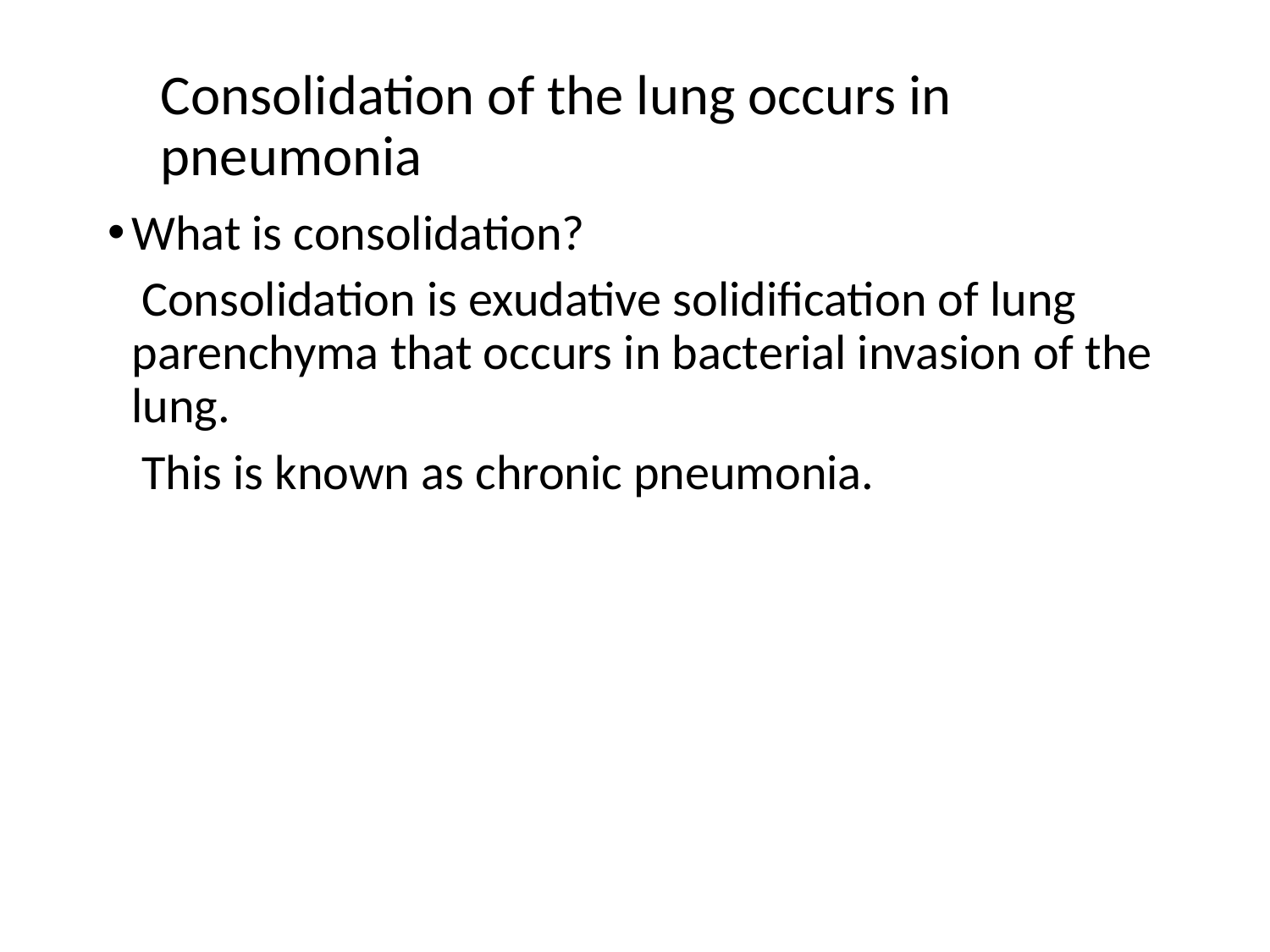

# Consolidation of the lung occurs in pneumonia
What is consolidation?
   Consolidation is exudative solidification of lung parenchyma that occurs in bacterial invasion of the lung.
   This is known as chronic pneumonia.